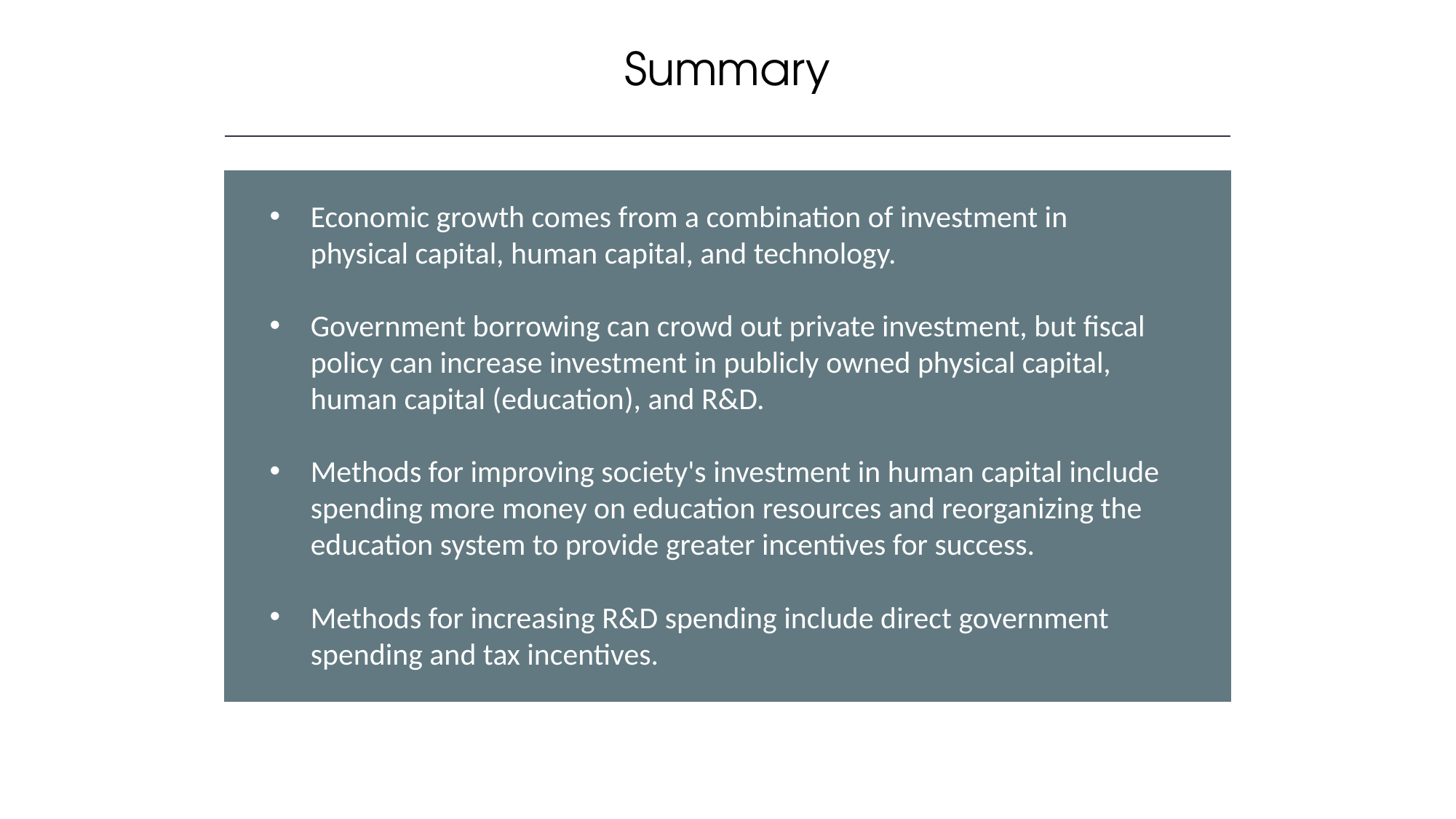

Summary
HAWKES LEARNING

Economic growth comes from a combination of investment in physical capital, human capital, and technology.

Government borrowing can crowd out private investment, but fiscal policy can increase investment in publicly owned physical capital, human capital (education), and R&D.

Methods for improving society's investment in human capital include spending more money on education resources and reorganizing the education system to provide greater incentives for success.

Methods for increasing R&D spending include direct government spending and tax incentives.